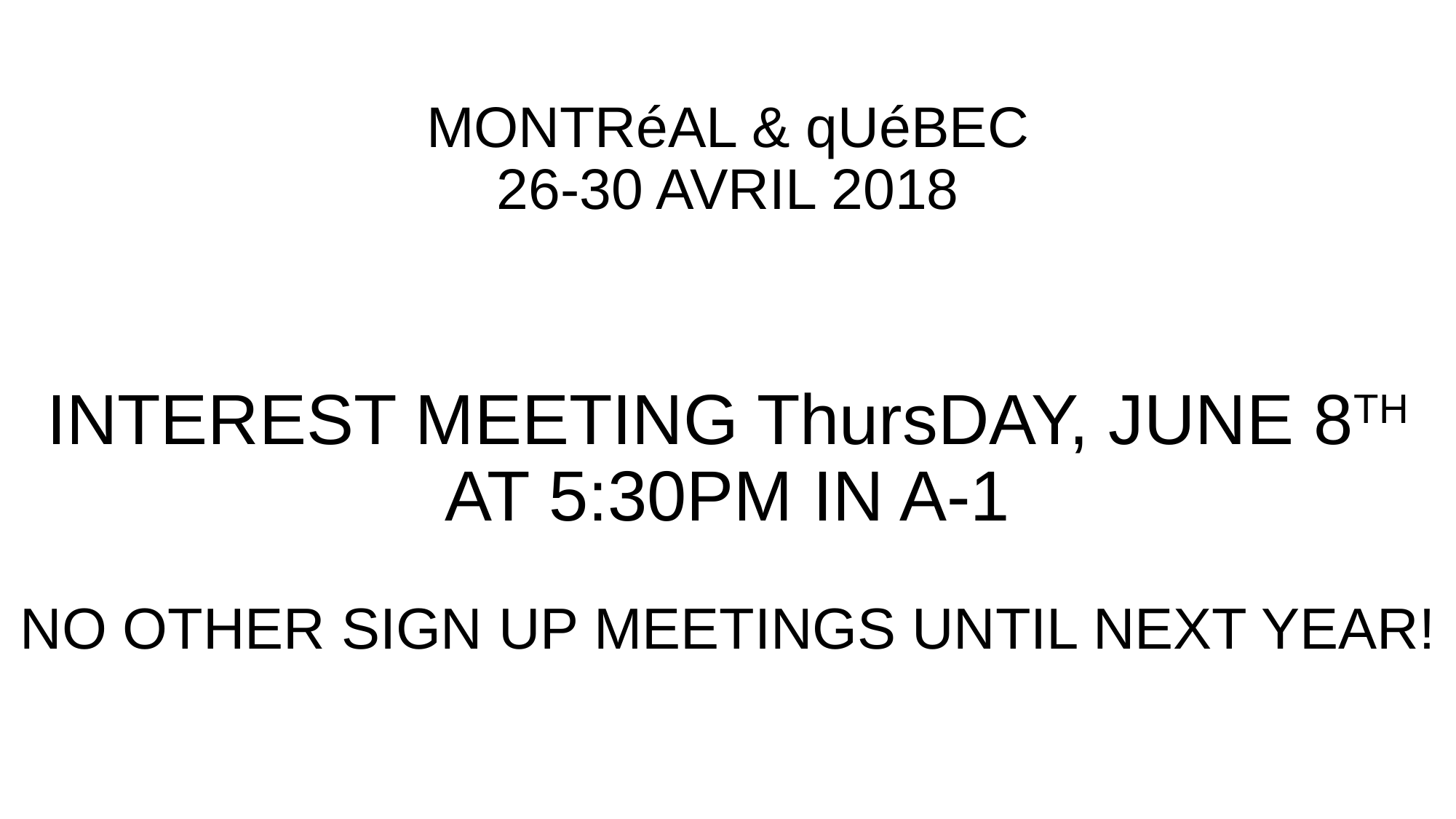

# MONTRéAL & qUéBEC 26-30 AVRIL 2018
INTEREST MEETING ThursDAY, JUNE 8TH AT 5:30PM IN A-1

NO OTHER SIGN UP MEETINGS UNTIL NEXT YEAR!